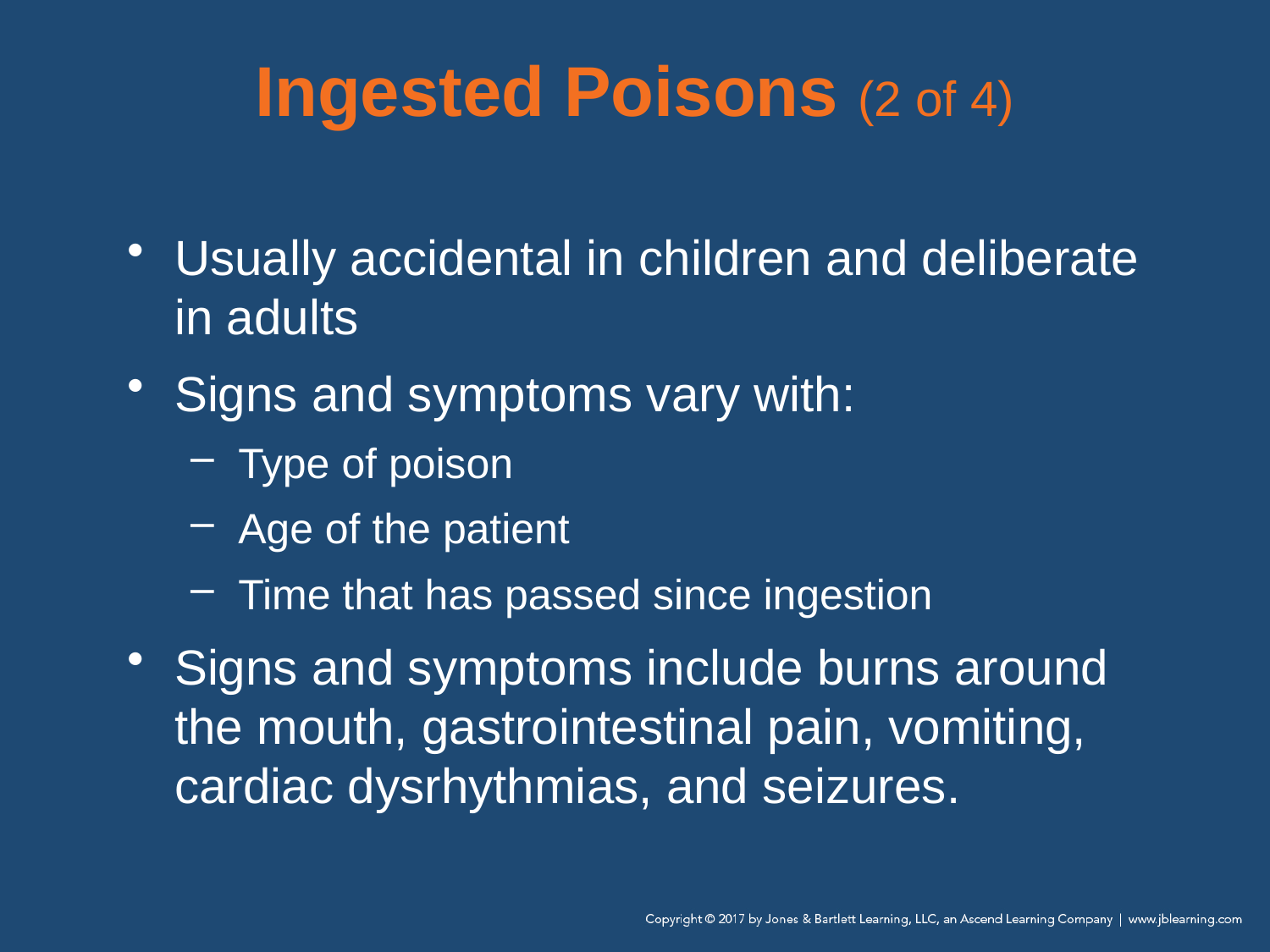

# Ingested Poisons (2 of 4)
Usually accidental in children and deliberate in adults
Signs and symptoms vary with:
Type of poison
Age of the patient
Time that has passed since ingestion
Signs and symptoms include burns around the mouth, gastrointestinal pain, vomiting, cardiac dysrhythmias, and seizures.